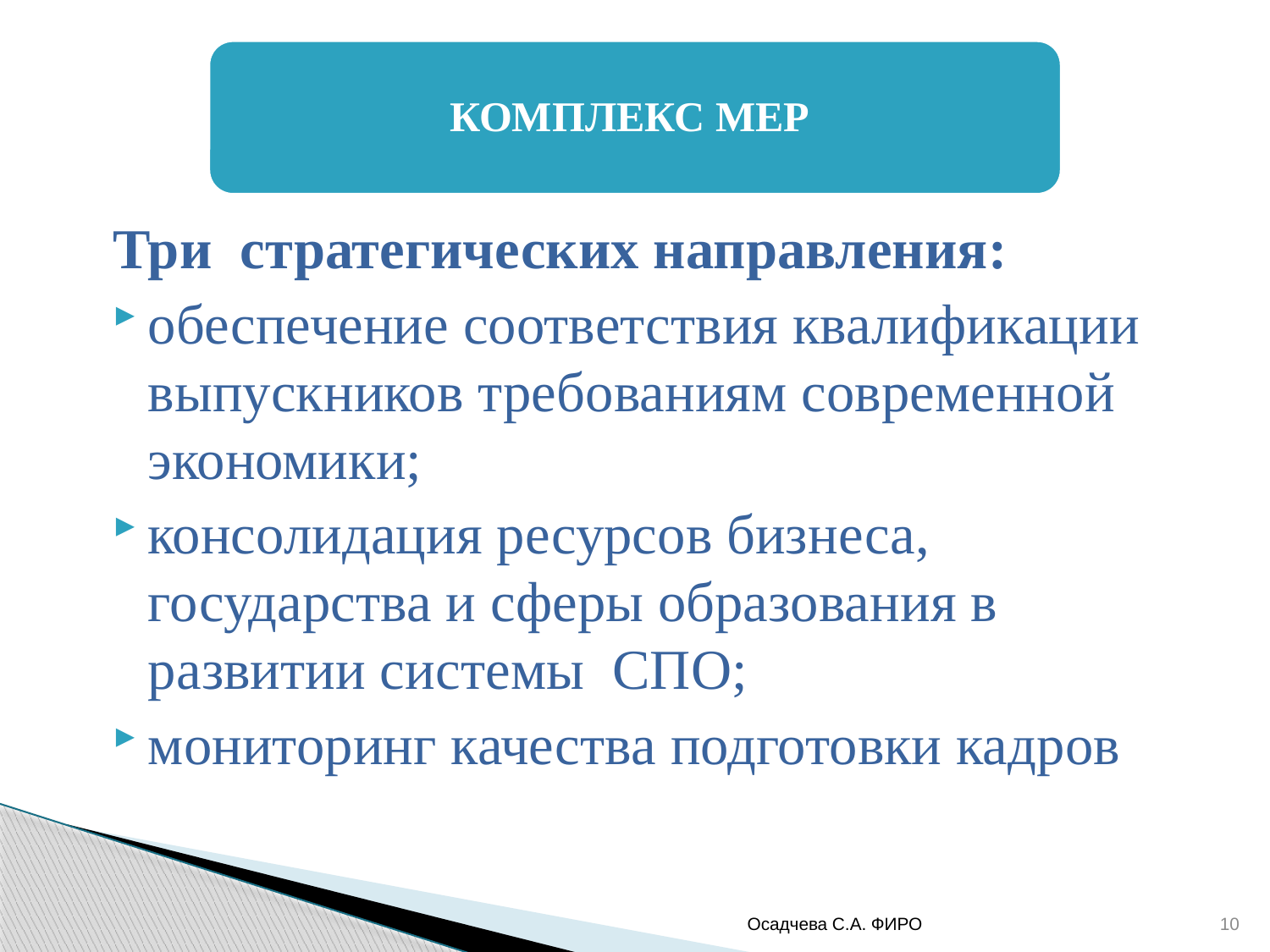

КОМПЛЕКС МЕР
Три  стратегических направления:
обеспечение соответствия квалификации выпускников требованиям современной экономики;
консолидация ресурсов бизнеса, государства и сферы образования в развитии системы  СПО;
мониторинг качества подготовки кадров

Осадчева С.А. ФИРО
10